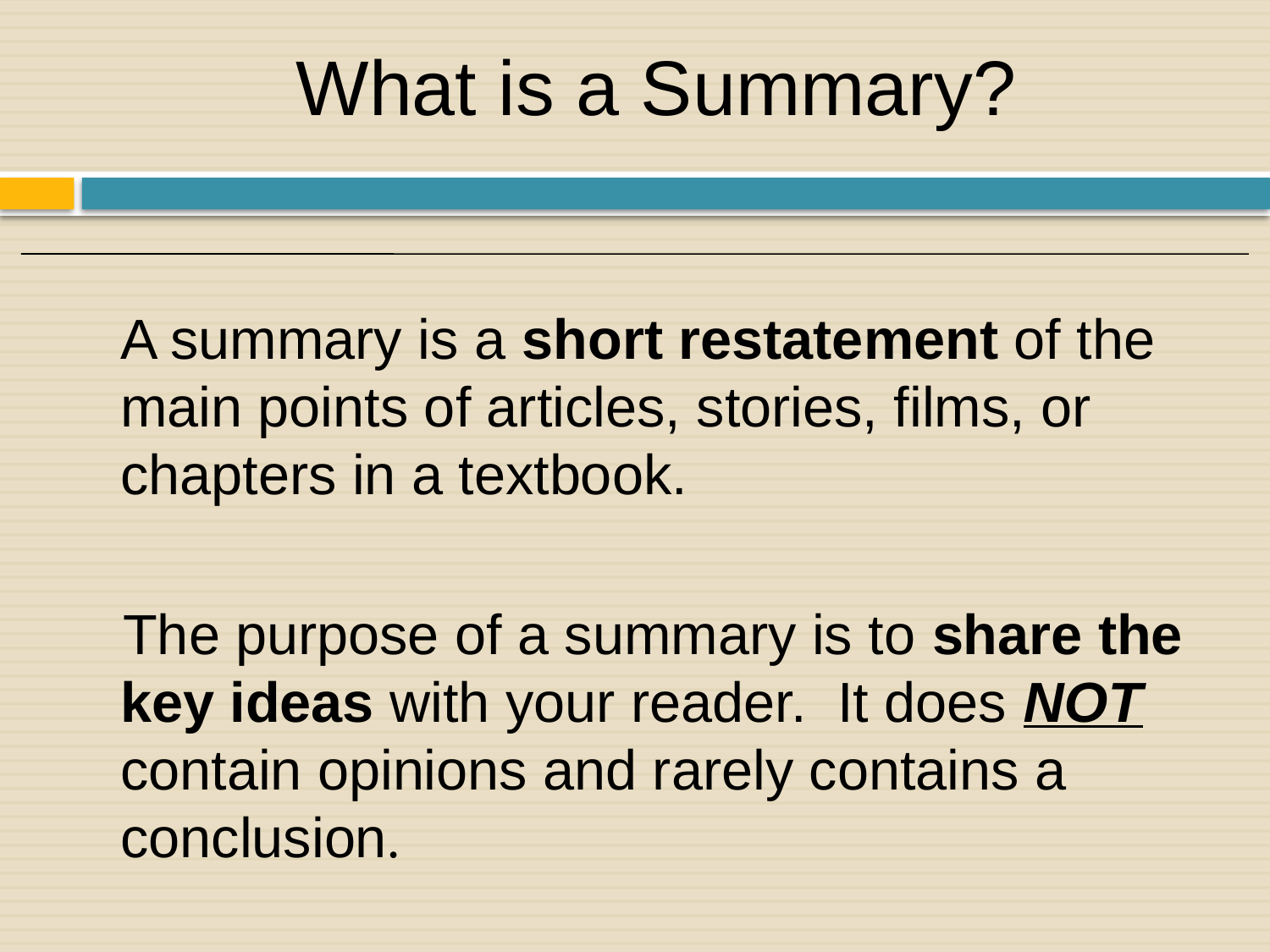

What is a Summary?

	A summary is a short restatement of the main points of articles, stories, films, or chapters in a textbook.

   The purpose of a summary is to share the key ideas with your reader.  It does NOT contain opinions and rarely contains a conclusion.